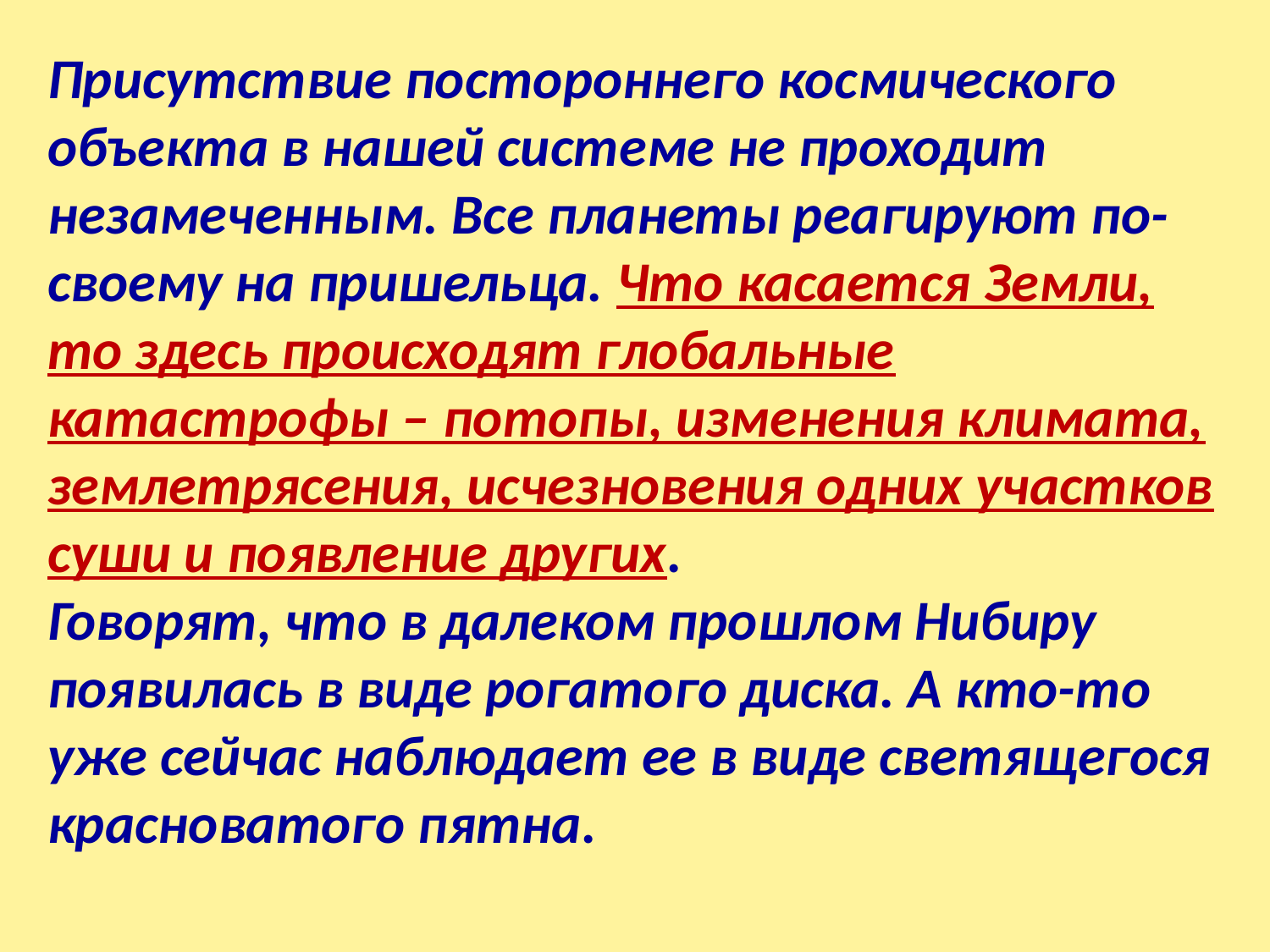

Присутствие постороннего космического объекта в нашей системе не проходит незамеченным. Все планеты реагируют по-своему на пришельца. Что касается Земли, то здесь происходят глобальные катастрофы – потопы, изменения климата, землетрясения, исчезновения одних участков суши и появление других.
Говорят, что в далеком прошлом Нибиру появилась в виде рогатого диска. А кто-то уже сейчас наблюдает ее в виде светящегося красноватого пятна.